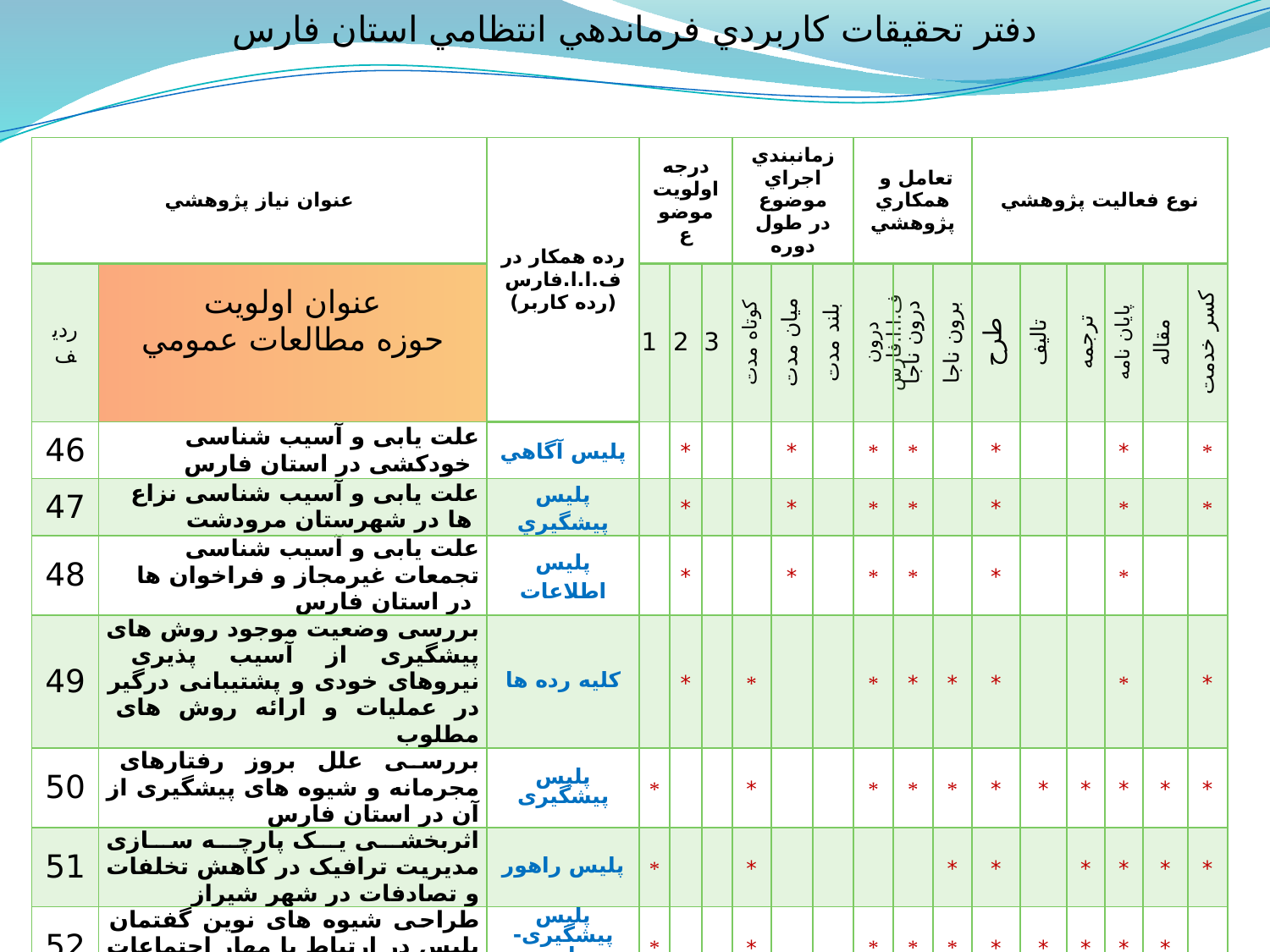

دفتر تحقيقات كاربردي فرماندهي انتظامي استان فارس
| عنوان نياز پژوهشي |  | رده همكار در ف.ا.ا.فارس (رده كاربر) | درجه اولويت موضوع |  |  | زمانبندي اجراي موضوع در طول دوره |  |  | تعامل و همكاري پژوهشي |  |  | نوع فعاليت پژوهشي |  |  |  |  |  |
| --- | --- | --- | --- | --- | --- | --- | --- | --- | --- | --- | --- | --- | --- | --- | --- | --- | --- |
| رديف | عنوان اولويت حوزه مطالعات عمومي |  | 1 | 2 | 3 | كوتاه مدت | ميان مدت | بلند مدت | درون ف.ا.ا.فارس | درون ناجا | برون ناجا | طرح | تاليف | ترجمه | پايان نامه | مقاله | كسر خدمت |
| 46 | علت یابی و آسیب شناسی خودکشی در استان فارس | پليس آگاهي |  | \* |  |  | \* |  | \* | \* |  | \* |  |  | \* |  | \* |
| 47 | علت یابی و آسیب شناسی نزاع ها در شهرستان مرودشت | پليس پيشگيري |  | \* |  |  | \* |  | \* | \* |  | \* |  |  | \* |  | \* |
| 48 | علت یابی و آسیب شناسی تجمعات غیرمجاز و فراخوان ها در استان فارس | پليس اطلاعات |  | \* |  |  | \* |  | \* | \* |  | \* |  |  | \* |  |  |
| 49 | بررسی وضعیت موجود روش های پیشگیری از آسیب پذیری نیروهای خودی و پشتیبانی درگیر در عملیات و ارائه روش های مطلوب | كليه رده ها |  | \* |  | \* |  |  | \* | \* | \* | \* |  |  | \* |  | \* |
| 50 | بررسی علل بروز رفتارهای مجرمانه و شیوه های پیشگیری از آن در استان فارس | پلیس پیشگیری | \* |  |  | \* |  |  | \* | \* | \* | \* | \* | \* | \* | \* | \* |
| 51 | اثربخشی یک پارچه سازی مدیریت ترافیک در کاهش تخلفات و تصادفات در شهر شيراز | پليس راهور | \* |  |  | \* |  |  |  |  | \* | \* |  | \* | \* | \* | \* |
| 52 | طراحی شیوه های نوین گفتمان پلیس در ارتباط با مهار اجتماعات غیرقانونی در استان فارس | پلیس پیشگیری- معاونت آموزش | \* |  |  | \* |  |  | \* | \* | \* | \* | \* | \* | \* | \* |  |
| 53 | روش های مهارت افزایی رفتاری کارکنان پلیس در رضایتمندی شهروندان در استان فارس | پلیس پیشگیری- معاونت اجتماعی | \* |  |  | \* |  |  | \* | \* | \* | \* |  | \* | \* | \* | \* |
| 54 | نهادینه سازی و توسعه فرهنگ ایمنی و پیشگیری حوادث و سوانح در صیانت از کارکنان | مع نيروي انساني بازرسي |  | \* |  | \* |  |  | \* |  |  | \* |  |  |  |  |  |